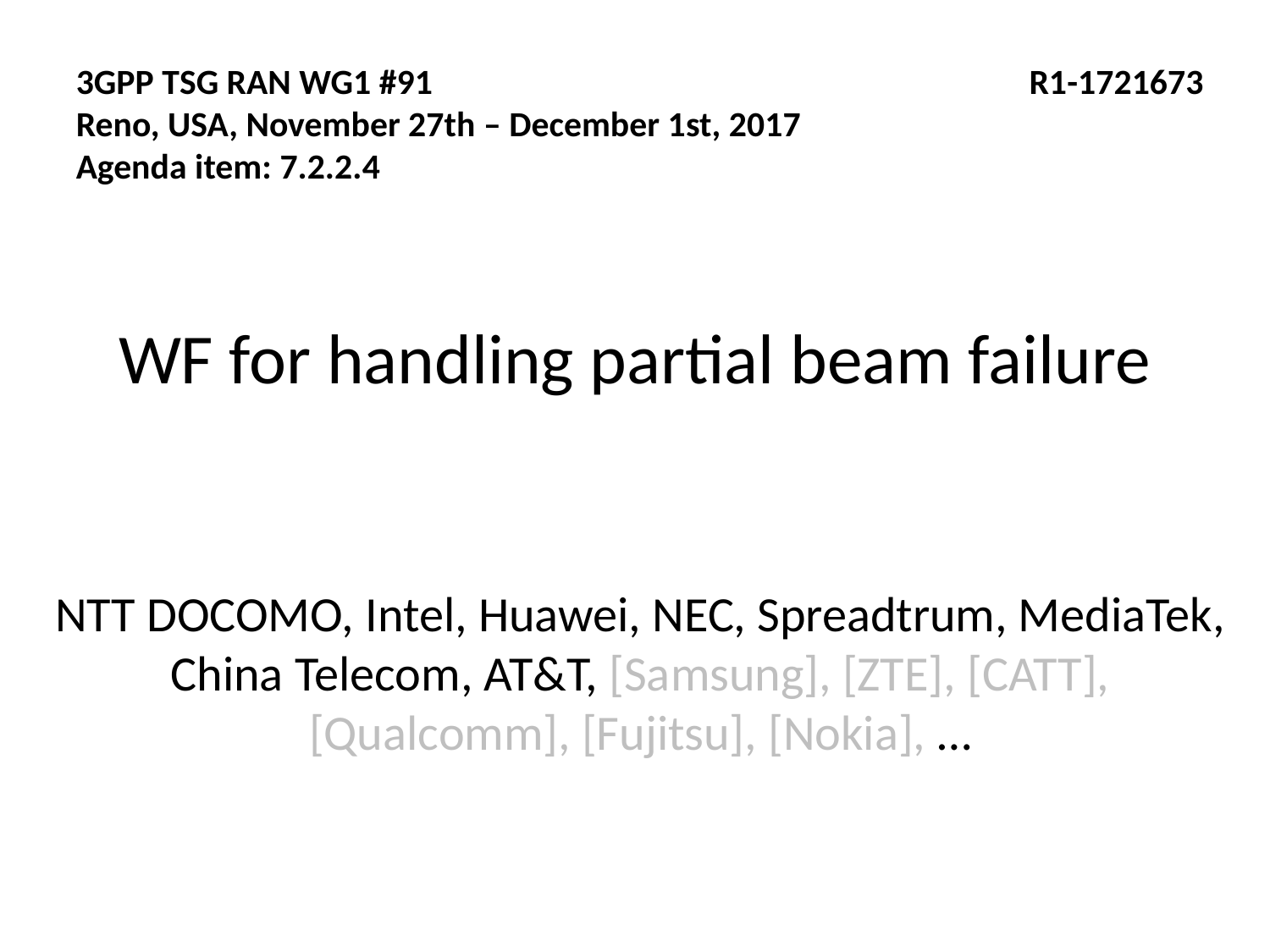

3GPP TSG RAN WG1 #91		                	    	        R1-1721673
Reno, USA, November 27th – December 1st, 2017
Agenda item: 7.2.2.4
WF for handling partial beam failure
NTT DOCOMO, Intel, Huawei, NEC, Spreadtrum, MediaTek, China Telecom, AT&T, [Samsung], [ZTE], [CATT], [Qualcomm], [Fujitsu], [Nokia], …